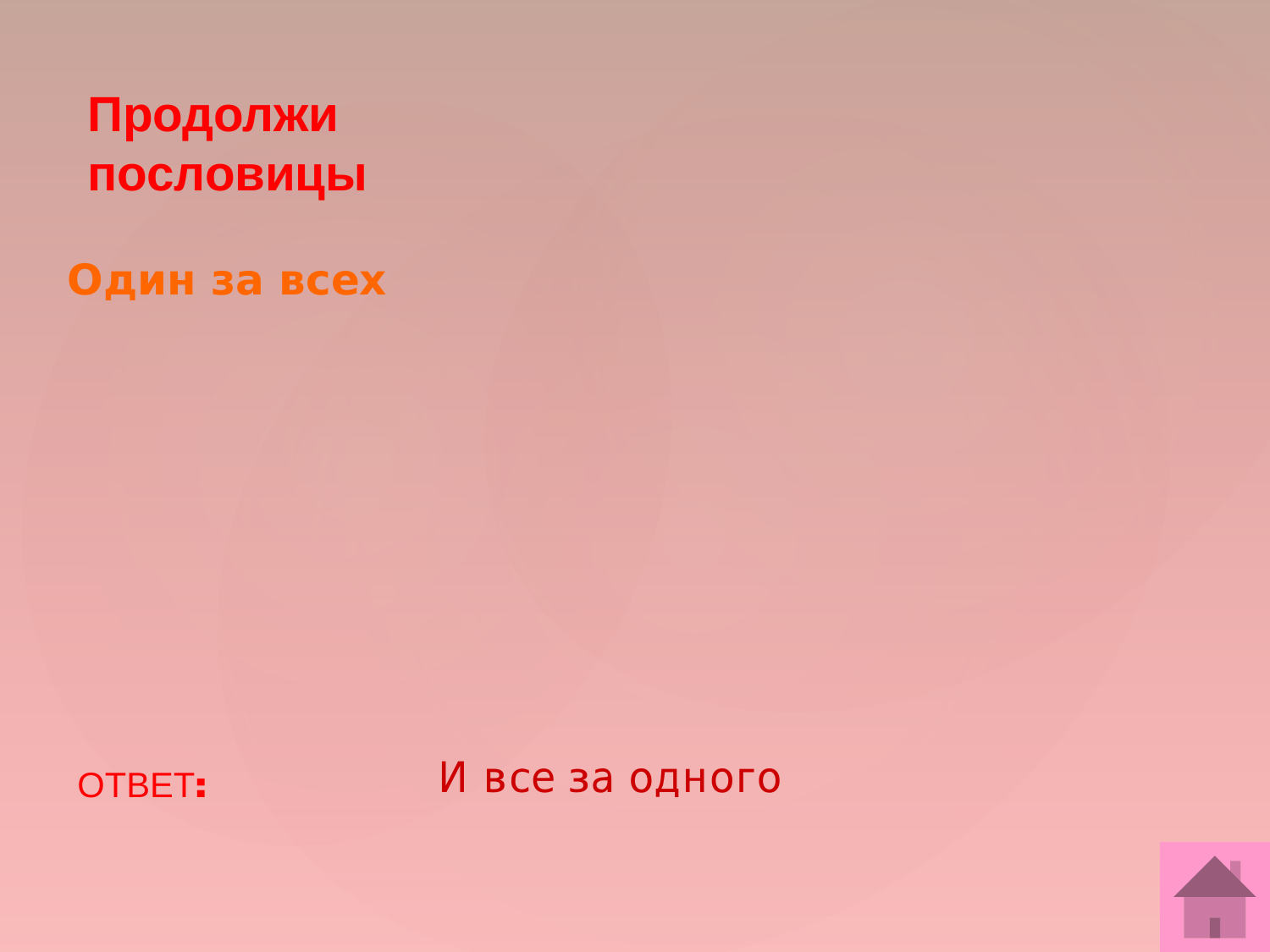

Продолжи пословицы
Один за всех
И все за одного
ОТВЕТ: